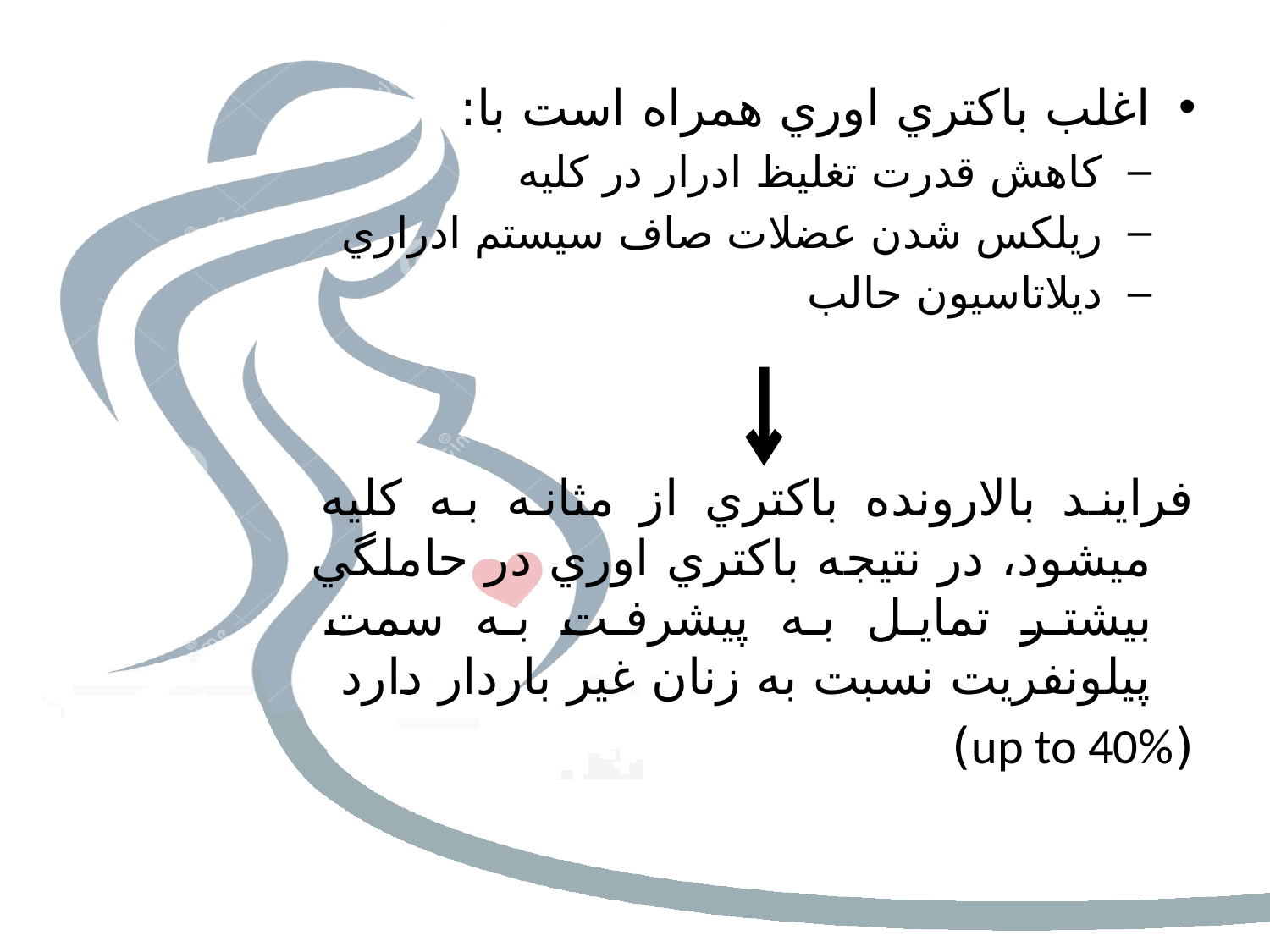

اغلب باكتري اوري همراه است با:
كاهش قدرت تغليظ ادرار در كليه
ريلكس شدن عضلات صاف سيستم ادراري
ديلاتاسيون حالب

فرايند بالارونده باكتري از مثانه به كليه ميشود، در نتيجه باكتري اوري در حاملگي بيشتر تمايل به پيشرفت به سمت پيلونفريت نسبت به زنان غير باردار دارد
(up to 40%)